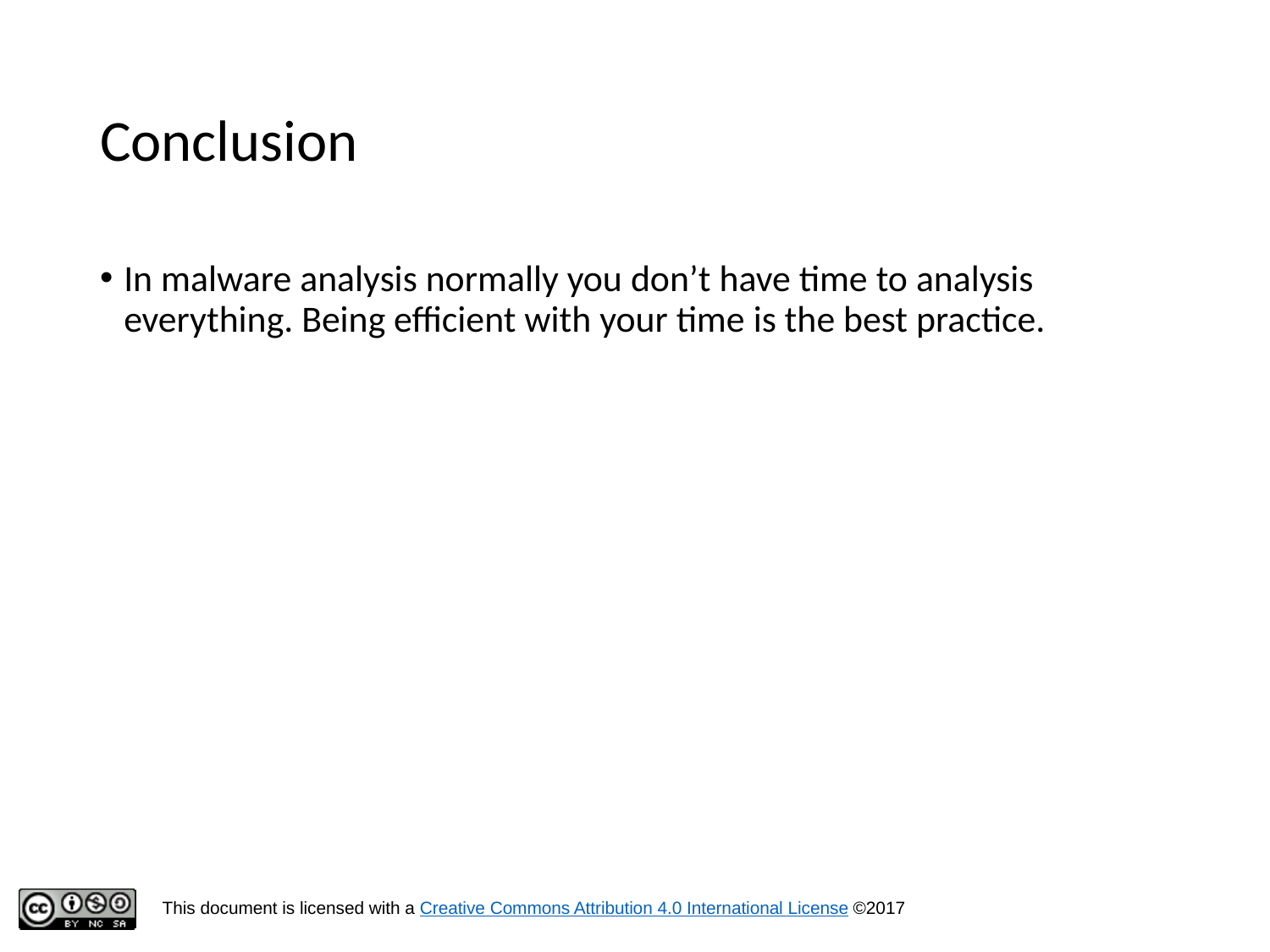

# Conclusion
In malware analysis normally you don’t have time to analysis everything. Being efficient with your time is the best practice.